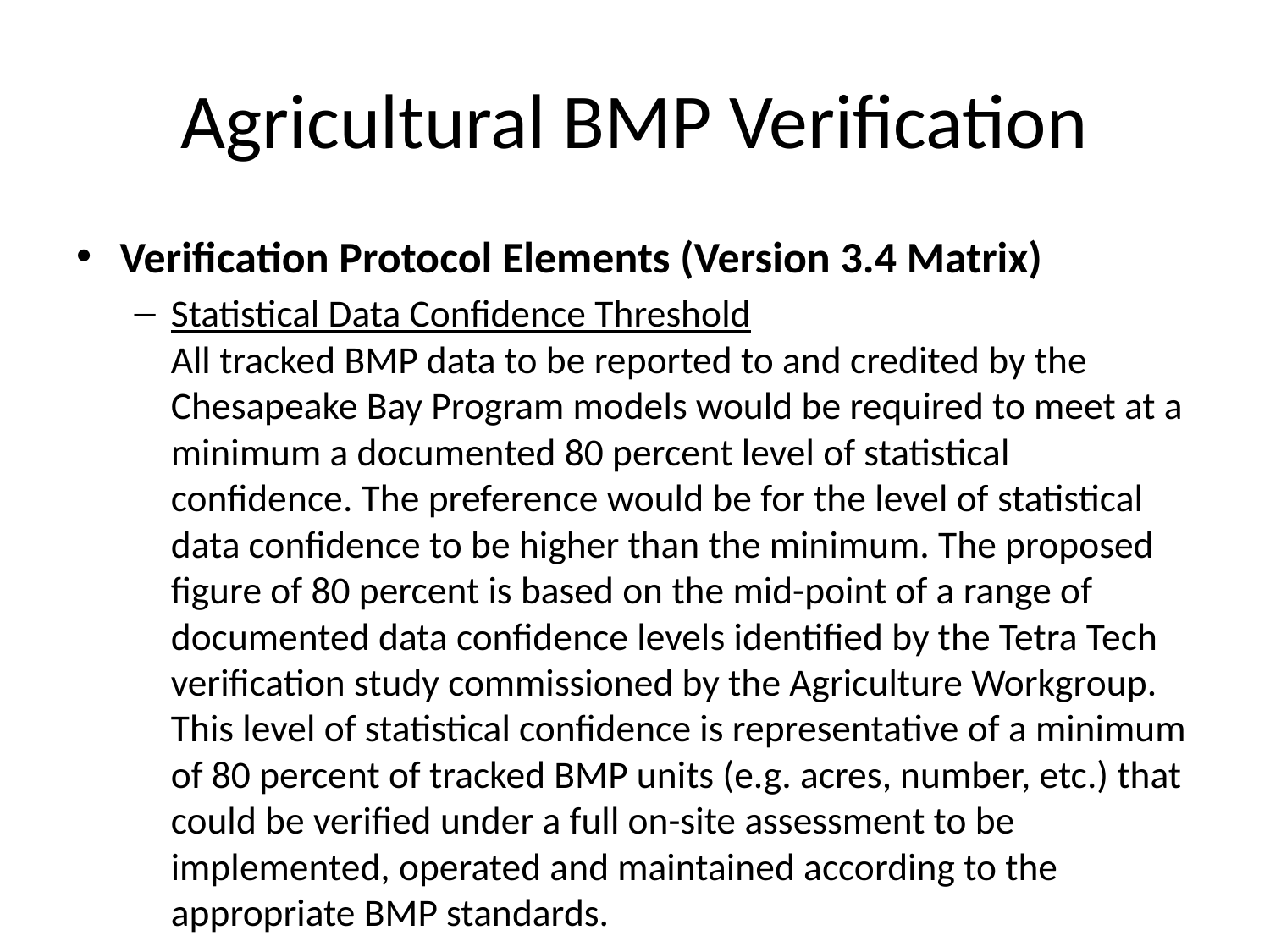

# Agricultural BMP Verification
Verification Protocol Elements (Version 3.4 Matrix)
Statistical Data Confidence Threshold
All tracked BMP data to be reported to and credited by the Chesapeake Bay Program models would be required to meet at a minimum a documented 80 percent level of statistical confidence. The preference would be for the level of statistical data confidence to be higher than the minimum. The proposed figure of 80 percent is based on the mid-point of a range of documented data confidence levels identified by the Tetra Tech verification study commissioned by the Agriculture Workgroup. This level of statistical confidence is representative of a minimum of 80 percent of tracked BMP units (e.g. acres, number, etc.) that could be verified under a full on-site assessment to be implemented, operated and maintained according to the appropriate BMP standards.